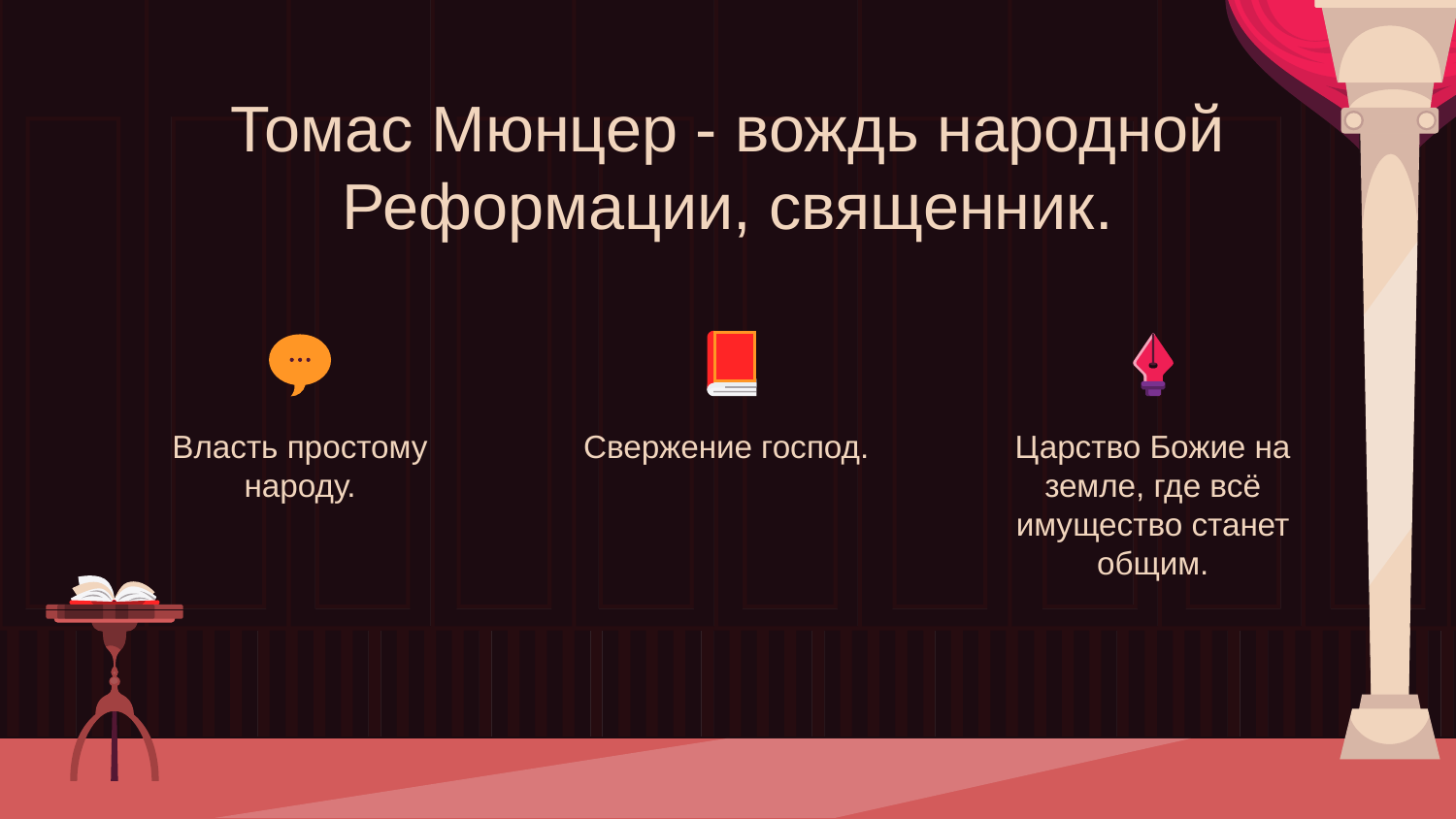

# Томас Мюнцер - вождь народной Реформации, священник.

Власть простому народу.

Свержение господ.

Царство Божие на земле, где всё имущество станет общим.